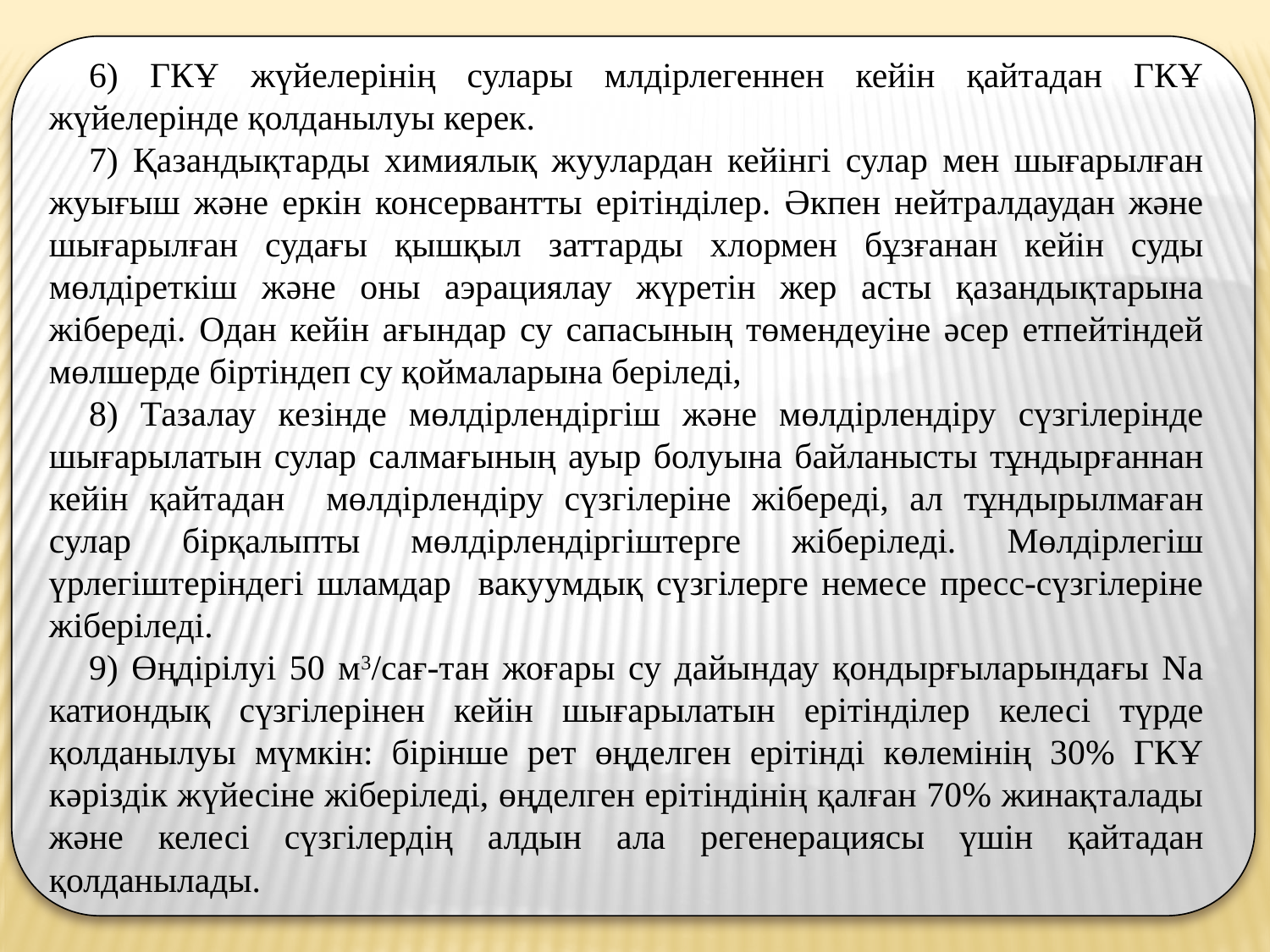

6) ГКҰ жүйелерінің сулары млдірлегеннен кейін қайтадан ГКҰ жүйелерінде қолданылуы керек.
7) Қазандықтарды химиялық жуулардан кейінгі сулар мен шығарылған жуығыш және еркін консервантты ерітінділер. Әкпен нейтралдаудан және шығарылған судағы қышқыл заттарды хлормен бұзғанан кейін суды мөлдіреткіш және оны аэрациялау жүретін жер асты қазандықтарына жібереді. Одан кейін ағындар су сапасының төмендеуіне әсер етпейтіндей мөлшерде біртіндеп су қоймаларына беріледі,
8) Тазалау кезінде мөлдірлендіргіш және мөлдірлендіру сүзгілерінде шығарылатын сулар салмағының ауыр болуына байланысты тұндырғаннан кейін қайтадан  мөлдірлендіру сүзгілеріне жібереді, ал тұндырылмаған сулар бірқалыпты мөлдірлендіргіштерге жіберіледі. Мөлдірлегіш үрлегіштеріндегі шламдар  вакуумдық сүзгілерге немесе пресс-сүзгілеріне жіберіледі.
9) Өңдірілуі 50 м3/сағ-тан жоғары су дайындау қондырғыларындағы Na катиондық сүзгілерінен кейін шығарылатын ерітінділер келесі түрде қолданылуы мүмкін: бірінше рет өңделген ерітінді көлемінің 30% ГКҰ кәріздік жүйесіне жіберіледі, өңделген ерітіндінің қалған 70% жинақталады және келесі сүзгілердің алдын ала регенерациясы үшін қайтадан қолданылады.